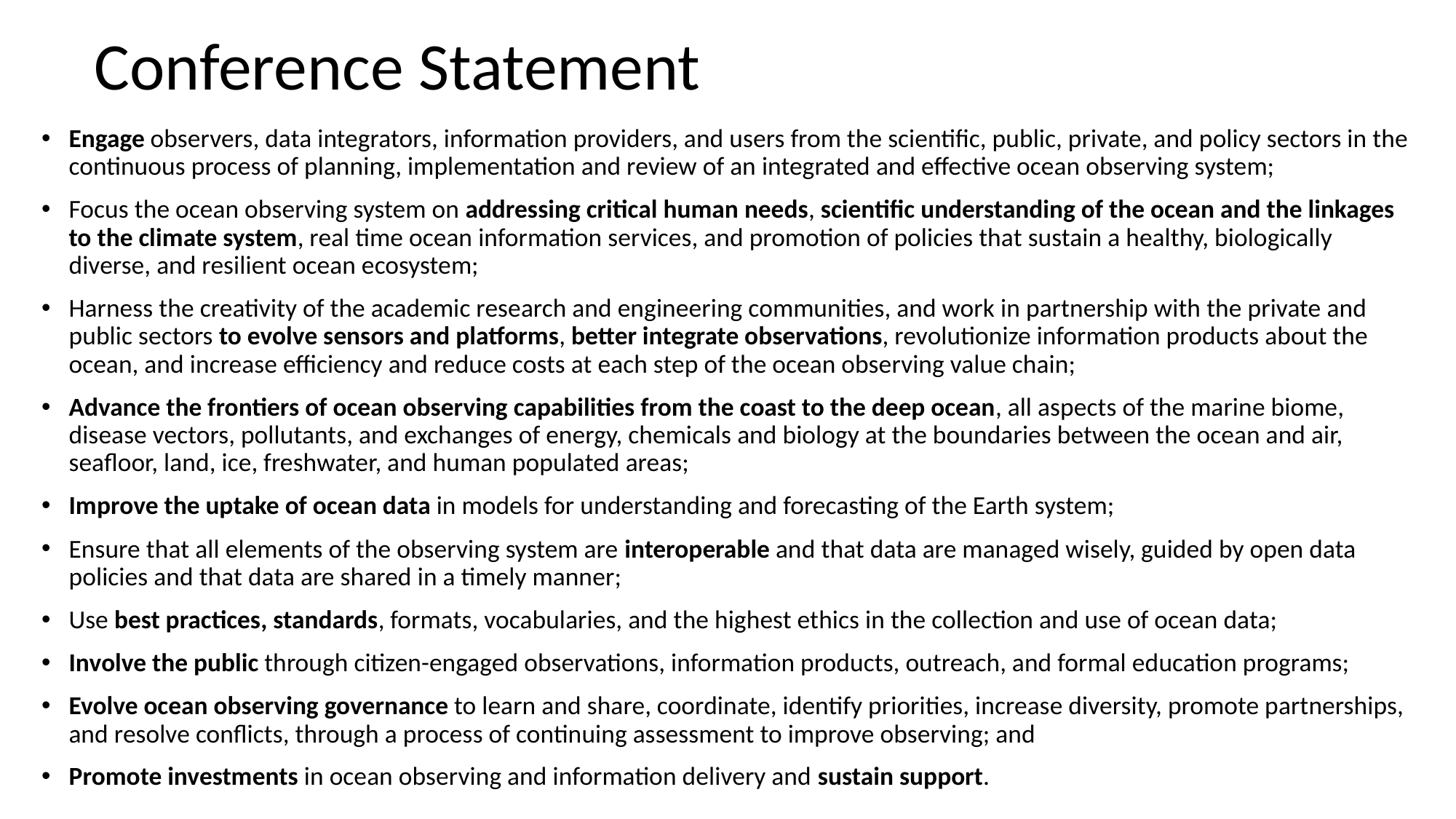

# Conference Statement
Engage observers, data integrators, information providers, and users from the scientific, public, private, and policy sectors in the continuous process of planning, implementation and review of an integrated and effective ocean observing system;
Focus the ocean observing system on addressing critical human needs, scientific understanding of the ocean and the linkages to the climate system, real time ocean information services, and promotion of policies that sustain a healthy, biologically diverse, and resilient ocean ecosystem;
Harness the creativity of the academic research and engineering communities, and work in partnership with the private and public sectors to evolve sensors and platforms, better integrate observations, revolutionize information products about the ocean, and increase efficiency and reduce costs at each step of the ocean observing value chain;
Advance the frontiers of ocean observing capabilities from the coast to the deep ocean, all aspects of the marine biome, disease vectors, pollutants, and exchanges of energy, chemicals and biology at the boundaries between the ocean and air, seafloor, land, ice, freshwater, and human populated areas;
Improve the uptake of ocean data in models for understanding and forecasting of the Earth system;
Ensure that all elements of the observing system are interoperable and that data are managed wisely, guided by open data policies and that data are shared in a timely manner;
Use best practices, standards, formats, vocabularies, and the highest ethics in the collection and use of ocean data;
Involve the public through citizen-engaged observations, information products, outreach, and formal education programs;
Evolve ocean observing governance to learn and share, coordinate, identify priorities, increase diversity, promote partnerships, and resolve conflicts, through a process of continuing assessment to improve observing; and
Promote investments in ocean observing and information delivery and sustain support.